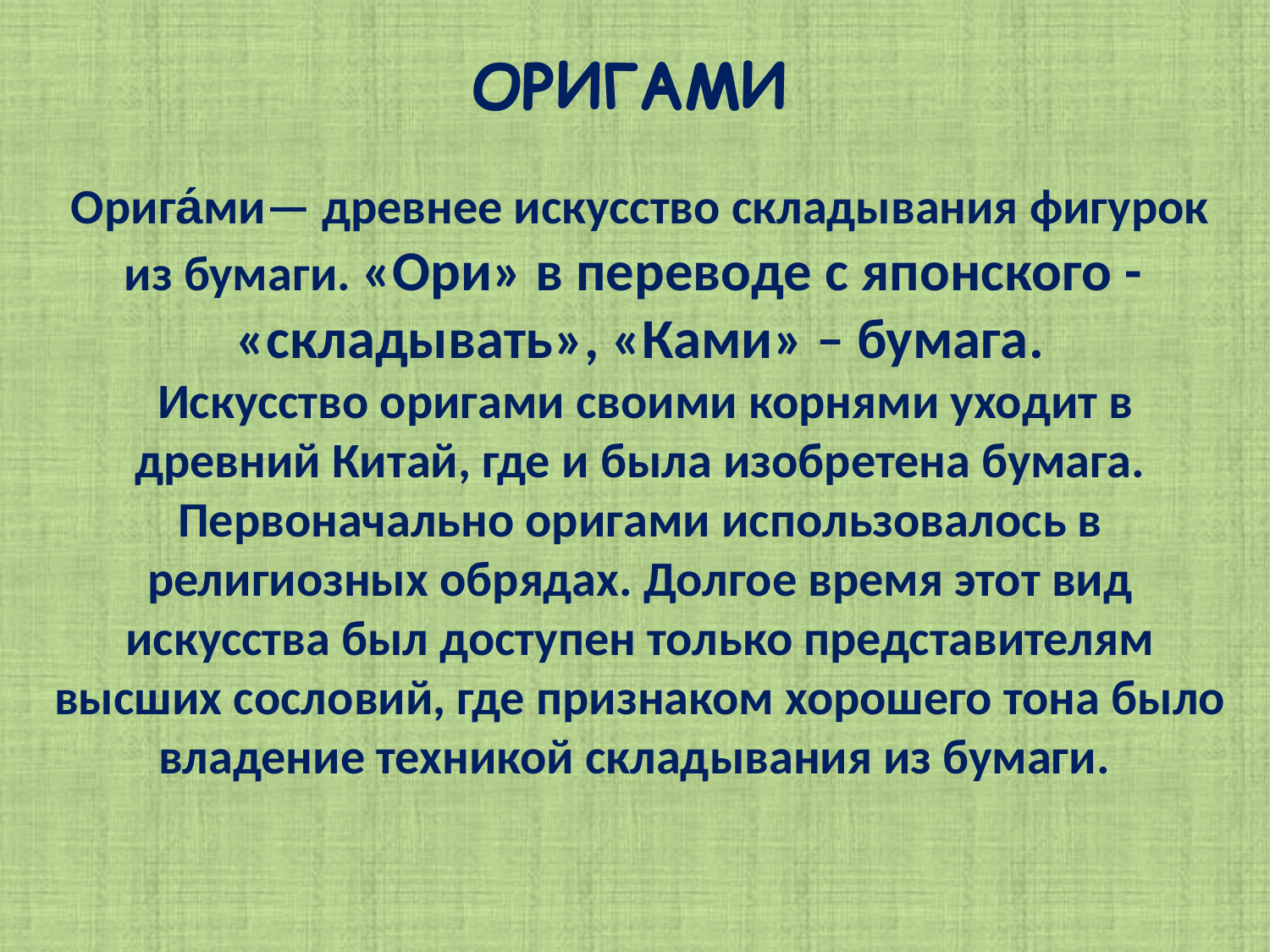

ОРИГАМИ
Орига́ми— древнее искусство складывания фигурок из бумаги. «Ори» в переводе с японского -  «складывать», «Ками» – бумага.
 Искусство оригами своими корнями уходит в древний Китай, где и была изобретена бумага. Первоначально оригами использовалось в религиозных обрядах. Долгое время этот вид искусства был доступен только представителям высших сословий, где признаком хорошего тона было владение техникой складывания из бумаги.